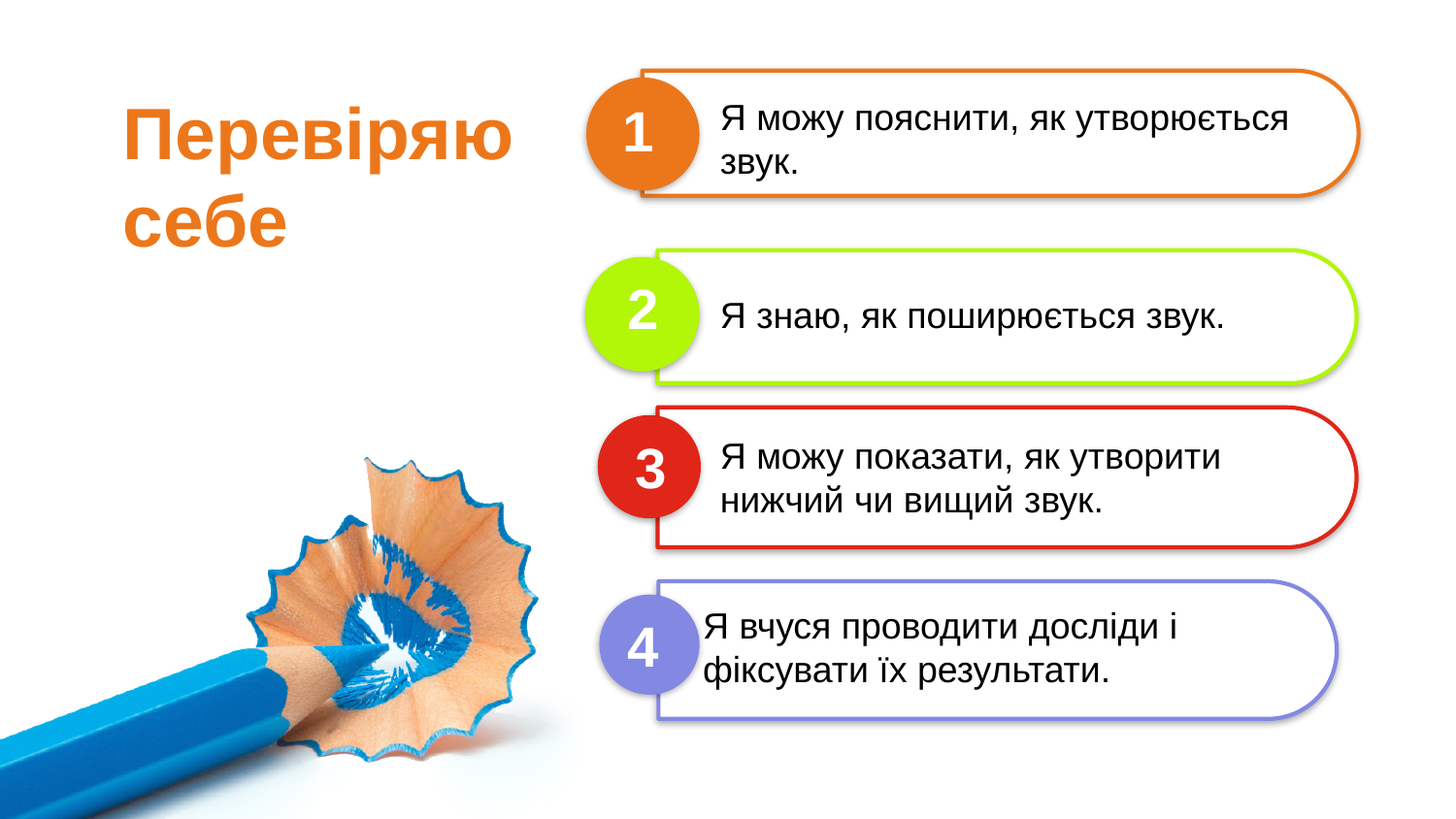

Перевіряю себе

Я можу пояснити, як утворюється
звук.
1

2
Я знаю, як поширюється звук.

3
Я можу показати, як утворити
нижчий чи вищий звук.

Я вчуся проводити досліди і
фіксувати їх результати.

4